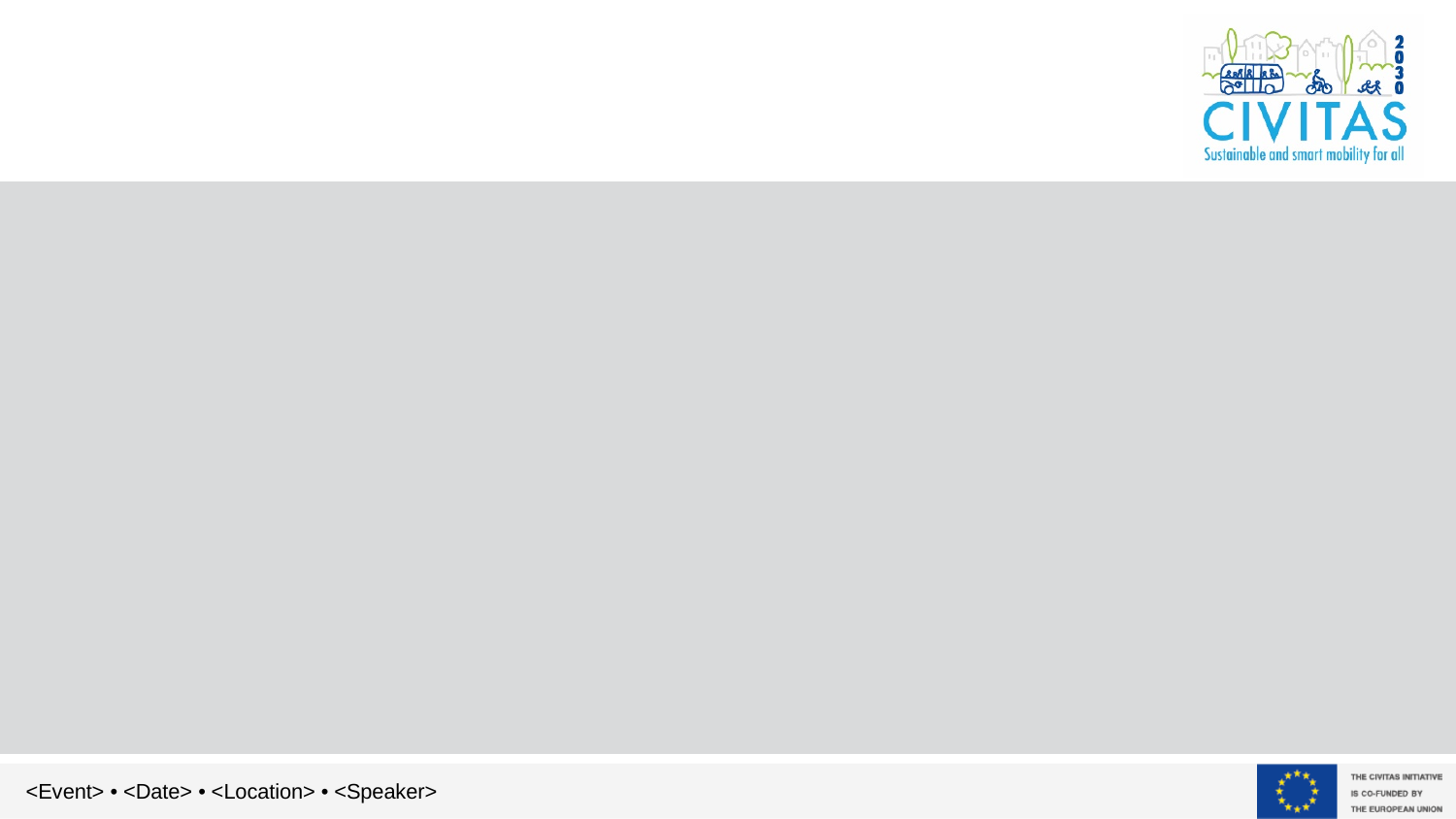

#

<Event> • <Date> • <Location> • <Speaker>